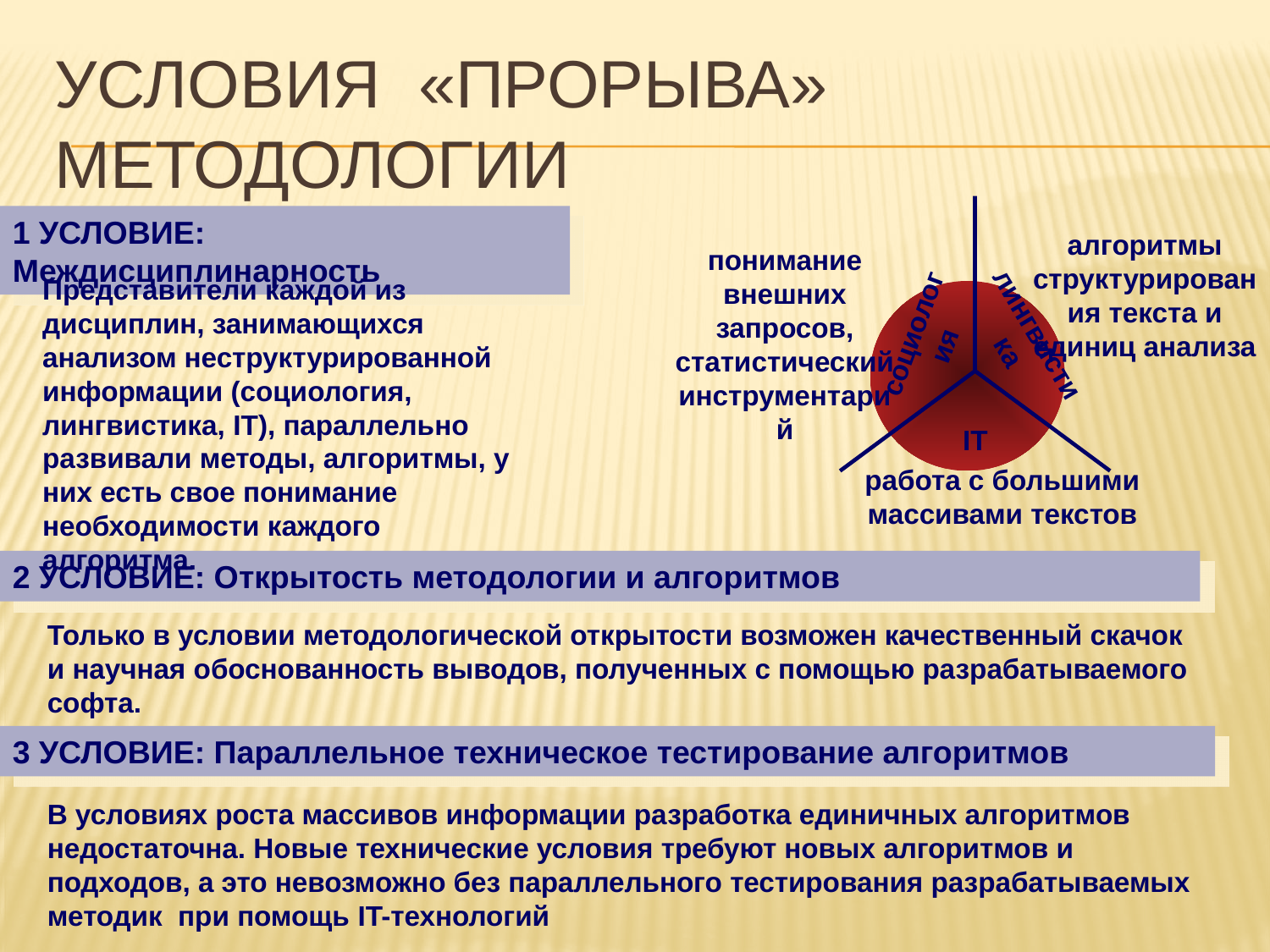

# Условия  «прорыва» методологии

1 УСЛОВИЕ: Междисциплинарность
алгоритмы структурирования текста и единиц анализа
понимание внешних запросов, статистический инструментарий
Представители каждой из дисциплин, занимающихся анализом неструктурированной информации (социология, лингвистика, IT), параллельно развивали методы, алгоритмы, у них есть свое понимание  необходимости каждого алгоритма.

социология
лингвистика

IT
работа с большими массивами текстов
2 УСЛОВИЕ: Открытость методологии и алгоритмов
Только в условии методологической открытости возможен качественный скачок и научная обоснованность выводов, полученных с помощью разрабатываемого софта.
3 УСЛОВИЕ: Параллельное техническое тестирование алгоритмов
В условиях роста массивов информации разработка единичных алгоритмов недостаточна. Новые технические условия требуют новых алгоритмов и подходов, а это невозможно без параллельного тестирования разрабатываемых методик  при помощь IT-технологий